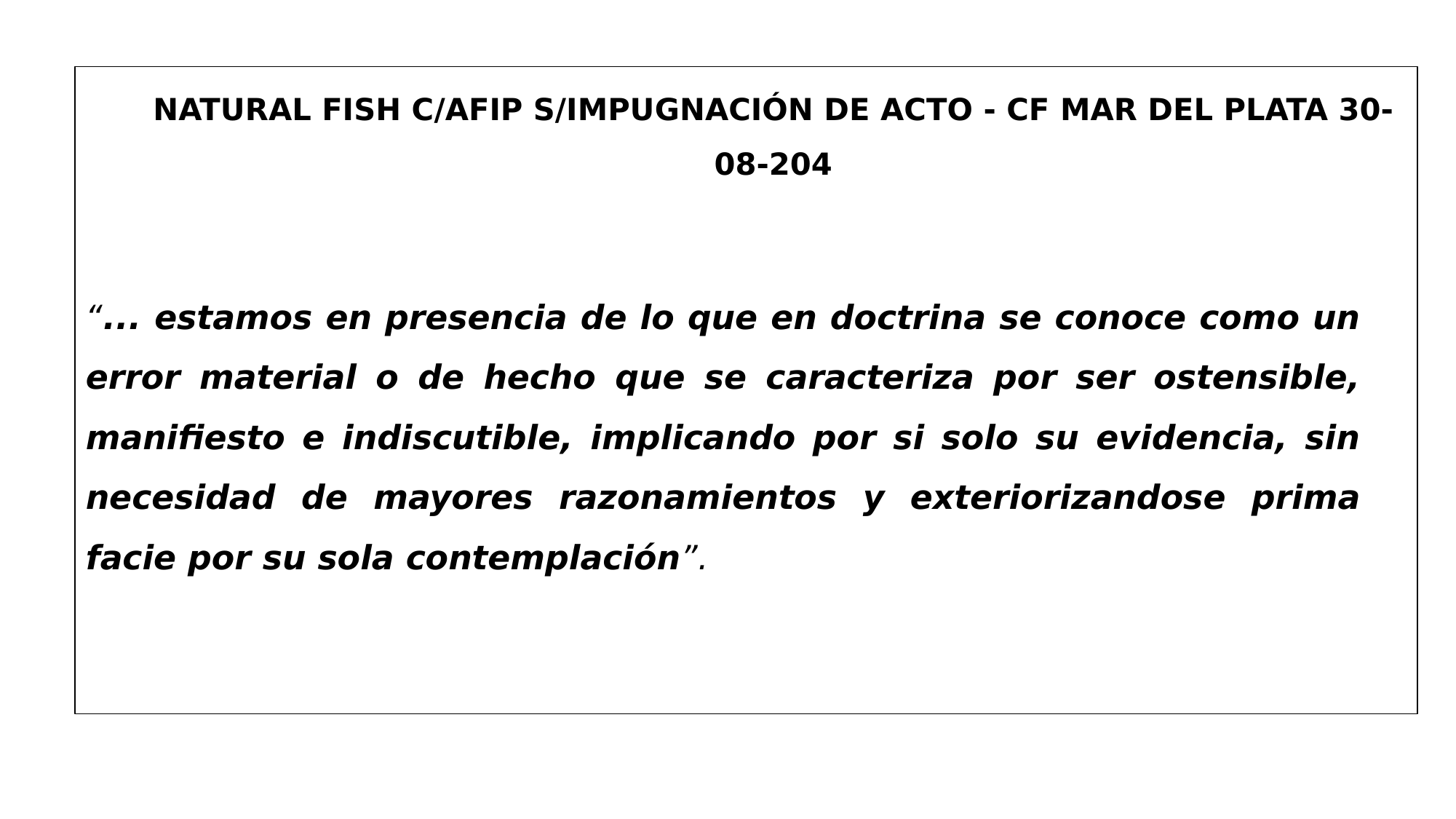

NATURAL FISH C/AFIP S/IMPUGNACIÓN DE ACTO - CF MAR DEL PLATA 30-08-204

“... estamos en presencia de lo que en doctrina se conoce como un error material o de hecho que se caracteriza por ser ostensible, manifiesto e indiscutible, implicando por si solo su evidencia, sin necesidad de mayores razonamientos y exteriorizandose prima facie por su sola contemplación”.